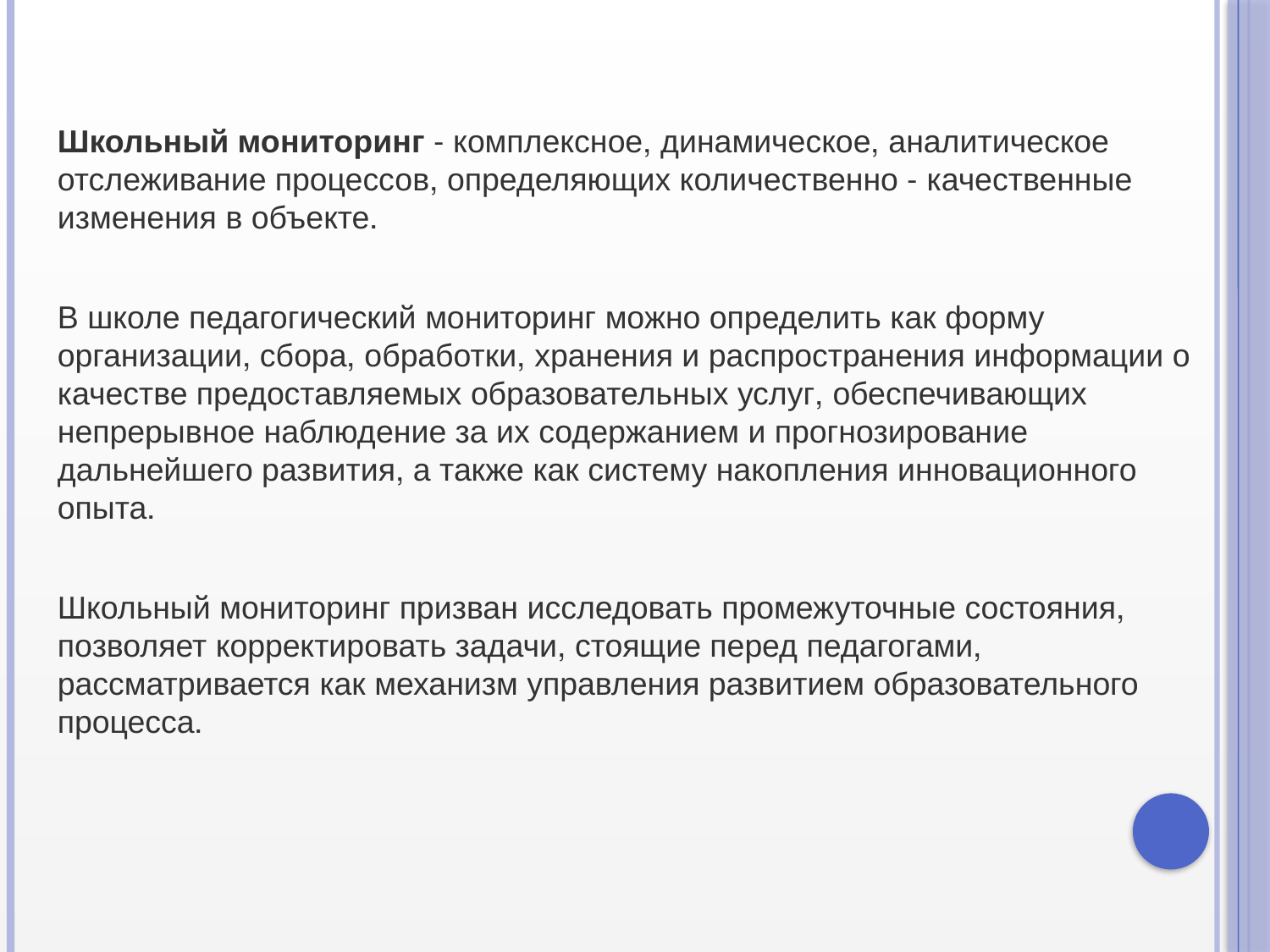

Школьный мониторинг - комплексное, динамическое, аналитическое отслеживание процессов, определяющих количественно - качественные изменения в объекте.

В школе педагогический мониторинг можно определить как форму организации, сбора, обработки, хранения и распространения информации о качестве предоставляемых образовательных услуг, обеспечивающих непрерывное наблюдение за их содержанием и прогнозирование дальнейшего развития, а также как систему накопления инновационного опыта.

Школьный мониторинг призван исследовать промежуточные состояния, позволяет корректировать задачи, стоящие перед педагогами, рассматривается как механизм управления развитием образовательного процесса.